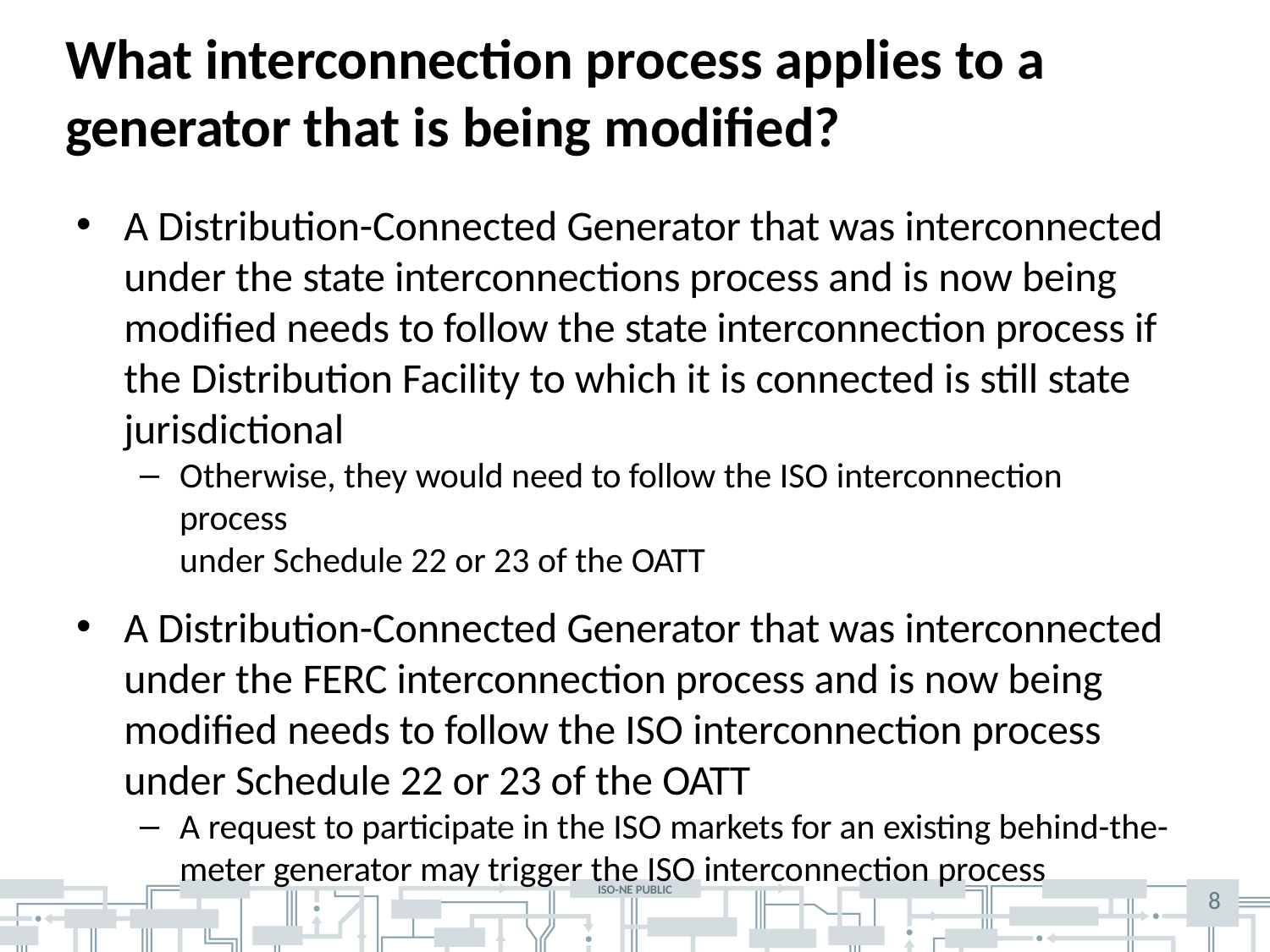

# What interconnection process applies to a  generator that is being modified?
A Distribution-Connected Generator that was interconnected  under the state interconnections process and is now being  modified needs to follow the state interconnection process if  the Distribution Facility to which it is connected is still state  jurisdictional
Otherwise, they would need to follow the ISO interconnection process
under Schedule 22 or 23 of the OATT
A Distribution-Connected Generator that was interconnected  under the FERC interconnection process and is now being  modified needs to follow the ISO interconnection process  under Schedule 22 or 23 of the OATT
A request to participate in the ISO markets for an existing behind-the-  meter generator may trigger the ISO interconnection process
8